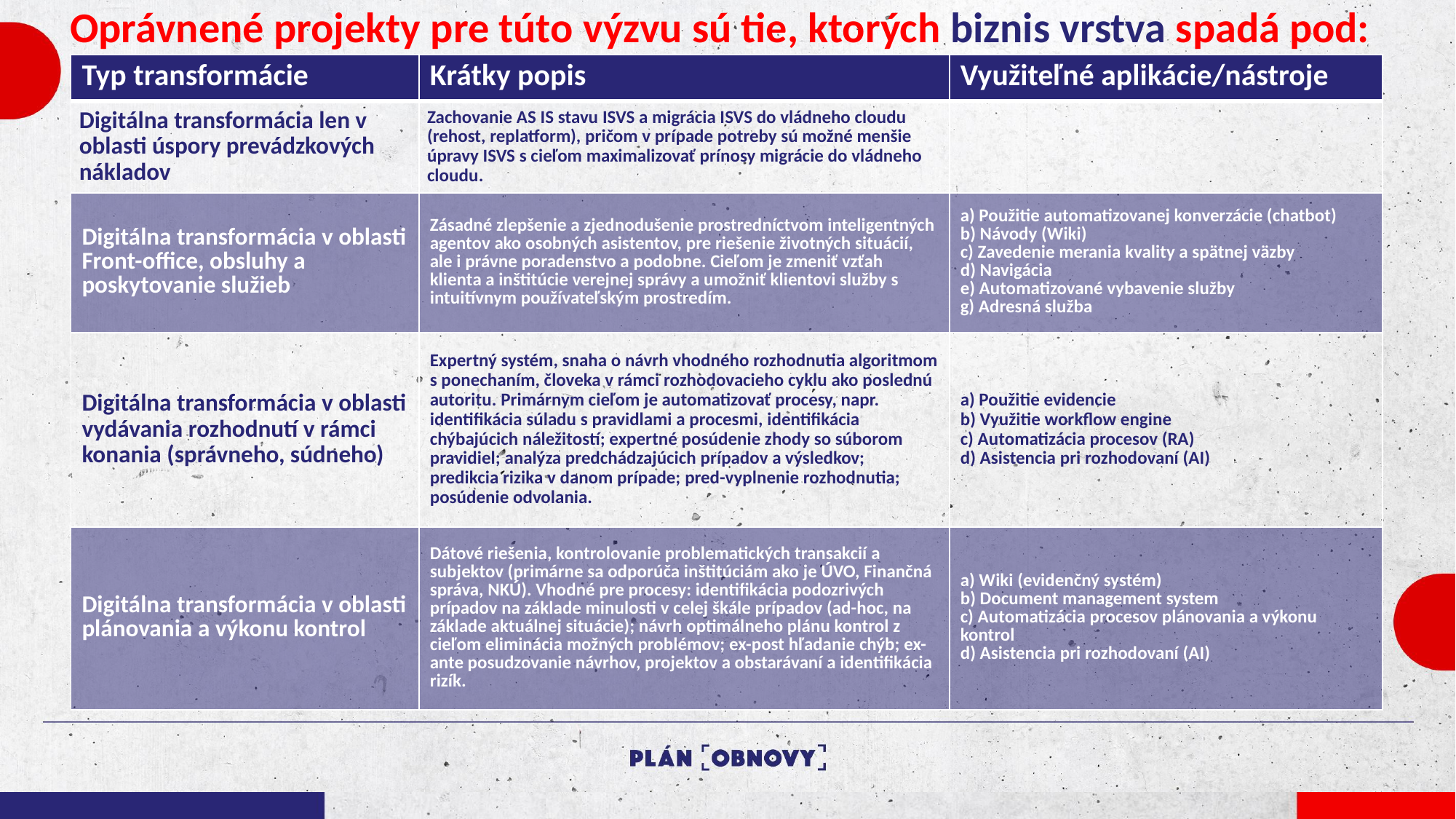

# Oprávnené projekty pre túto výzvu sú tie, ktorých biznis vrstva spadá pod:

| Typ transformácie | Krátky popis | Využiteľné aplikácie/nástroje |
| --- | --- | --- |
| Digitálna transformácia len v oblasti úspory prevádzkových nákladov | Zachovanie AS IS stavu ISVS a migrácia ISVS do vládneho cloudu (rehost, replatform), pričom v prípade potreby sú možné menšie úpravy ISVS s cieľom maximalizovať prínosy migrácie do vládneho cloudu. |  |
| Digitálna transformácia v oblasti Front-office, obsluhy a poskytovanie služieb | Zásadné zlepšenie a zjednodušenie prostredníctvom inteligentných agentov ako osobných asistentov, pre riešenie životných situácií, ale i právne poradenstvo a podobne. Cieľom je zmeniť vzťah klienta a inštitúcie verejnej správy a umožniť klientovi služby s intuitívnym používateľským prostredím. | a) Použitie automatizovanej konverzácie (chatbot) b) Návody (Wiki) c) Zavedenie merania kvality a spätnej väzby d) Navigácia e) Automatizované vybavenie služby g) Adresná služba |
| Digitálna transformácia v oblasti vydávania rozhodnutí v rámci konania (správneho, súdneho) | Expertný systém, snaha o návrh vhodného rozhodnutia algoritmom s ponechaním, človeka v rámci rozhodovacieho cyklu ako poslednú autoritu. Primárnym cieľom je automatizovať procesy, napr. identifikácia súladu s pravidlami a procesmi, identifikácia chýbajúcich náležitostí; expertné posúdenie zhody so súborom pravidiel; analýza predchádzajúcich prípadov a výsledkov; predikcia rizika v danom prípade; pred-vyplnenie rozhodnutia; posúdenie odvolania. | a) Použitie evidencie b) Využitie workflow engine c) Automatizácia procesov (RA) d) Asistencia pri rozhodovaní (AI) |
| Digitálna transformácia v oblasti plánovania a výkonu kontrol | Dátové riešenia, kontrolovanie problematických transakcií a subjektov (primárne sa odporúča inštitúciám ako je ÚVO, Finančná správa, NKÚ). Vhodné pre procesy: identifikácia podozrivých prípadov na základe minulosti v celej škále prípadov (ad-hoc, na základe aktuálnej situácie); návrh optimálneho plánu kontrol z cieľom eliminácia možných problémov; ex-post hľadanie chýb; ex-ante posudzovanie návrhov, projektov a obstarávaní a identifikácia rizík. | a) Wiki (evidenčný systém) b) Document management system c) Automatizácia procesov plánovania a výkonu kontrol d) Asistencia pri rozhodovaní (AI) |

Kliknutím upravte štýl predlohy nadpisu
Kliknutím upravte štýl predlohy podnadpisu